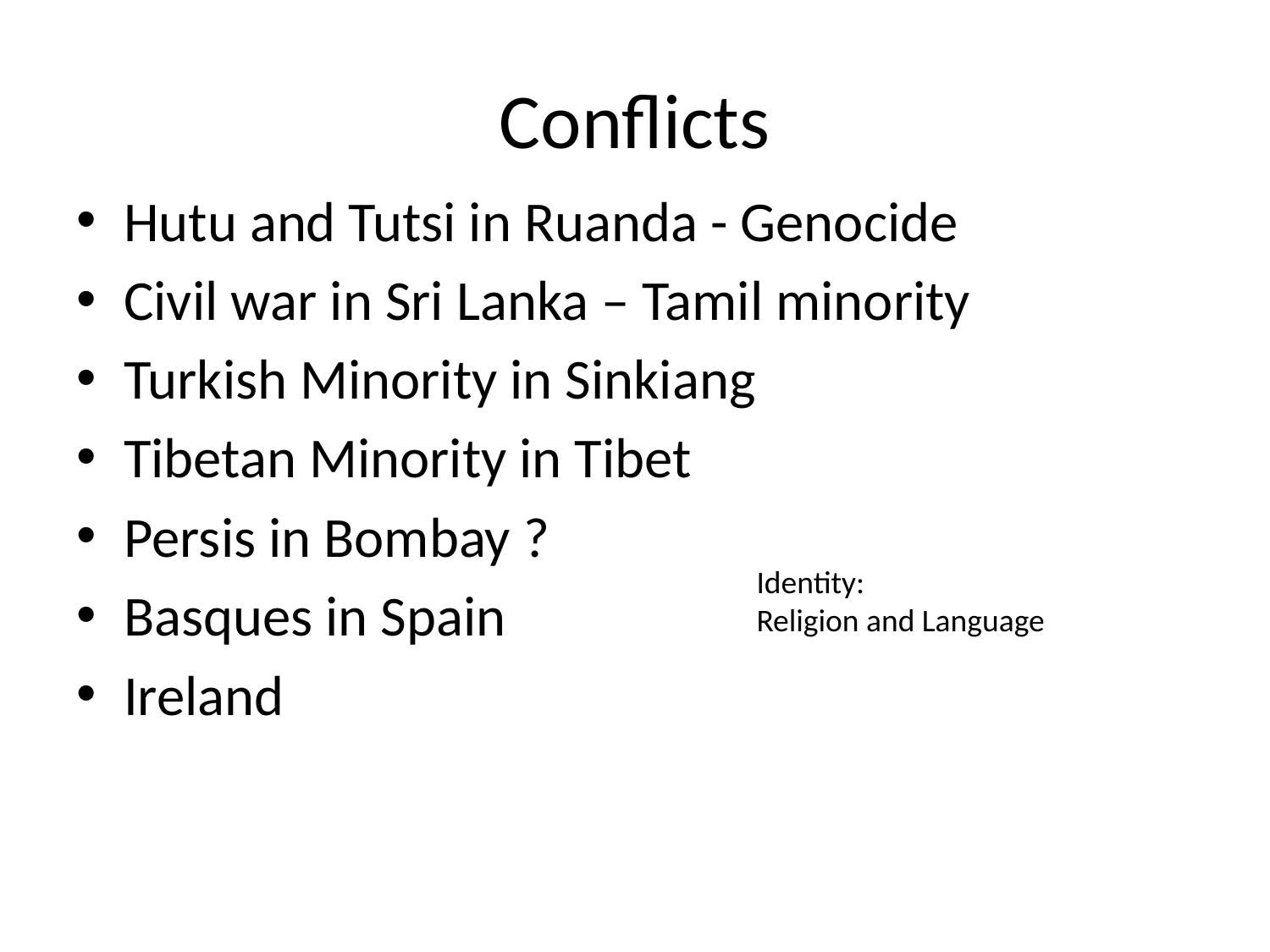

# Conflicts
Hutu and Tutsi in Ruanda - Genocide
Civil war in Sri Lanka – Tamil minority
Turkish Minority in Sinkiang
Tibetan Minority in Tibet
Persis in Bombay ?
Basques in Spain
Ireland
Identity:
Religion and Language